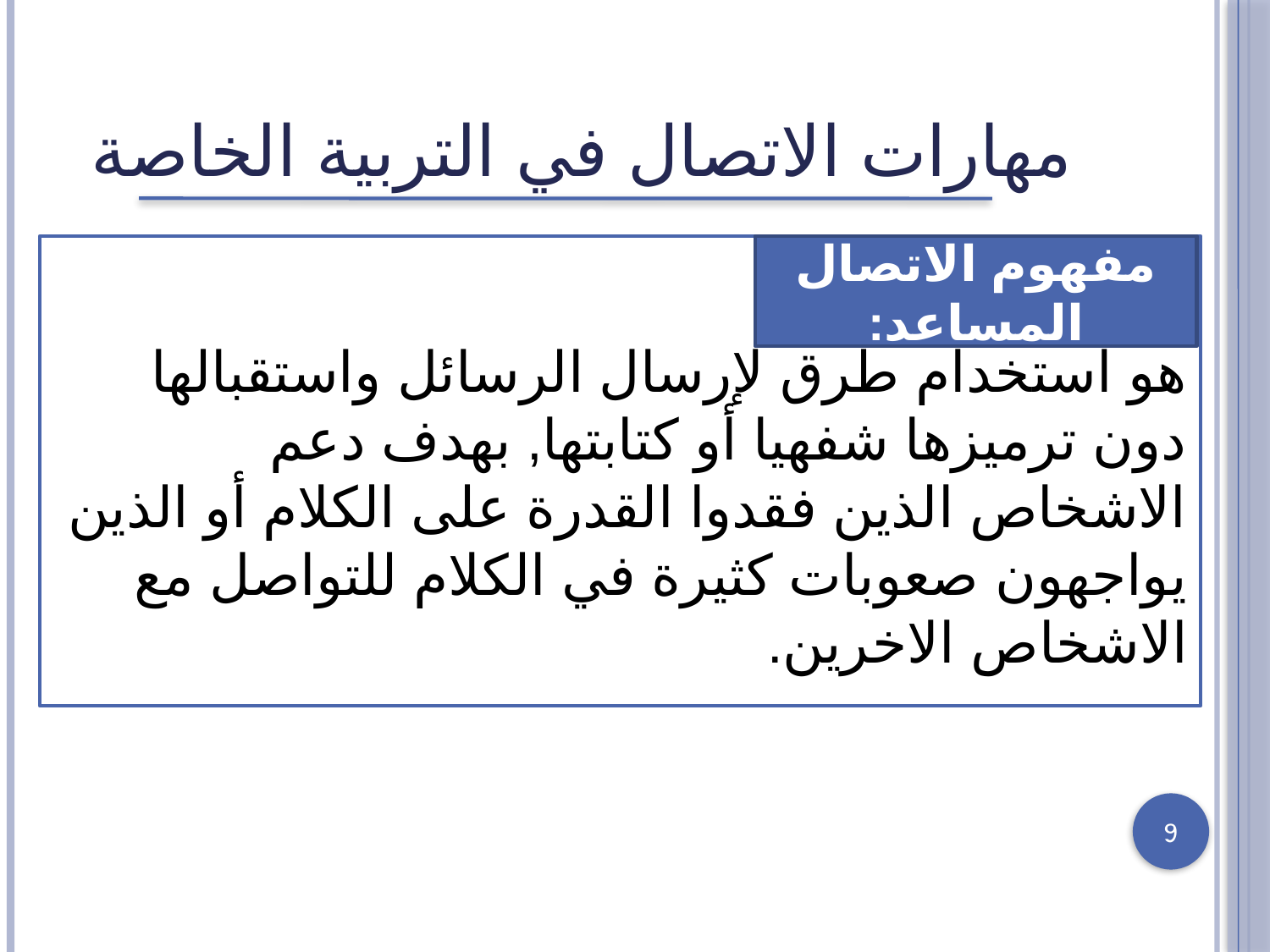

# مهارات الاتصال في التربية الخاصة

هو استخدام طرق لإرسال الرسائل واستقبالها دون ترميزها شفهيا أو كتابتها, بهدف دعم الاشخاص الذين فقدوا القدرة على الكلام أو الذين يواجهون صعوبات كثيرة في الكلام للتواصل مع الاشخاص الاخرين.

مفهوم الاتصال المساعد:

9